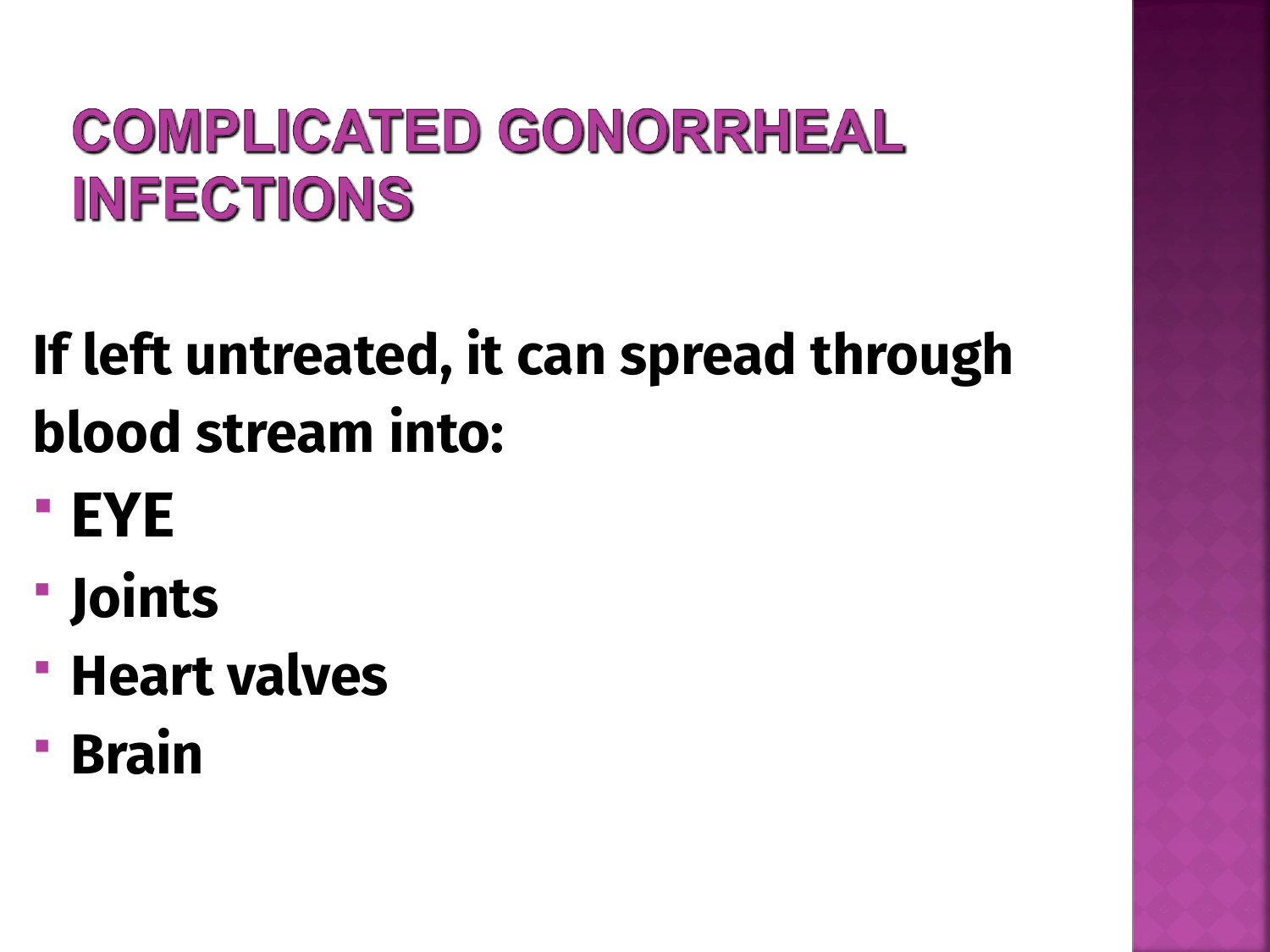

If left untreated, it can spread through  blood stream into:
EYE
Joints
Heart valves
Brain